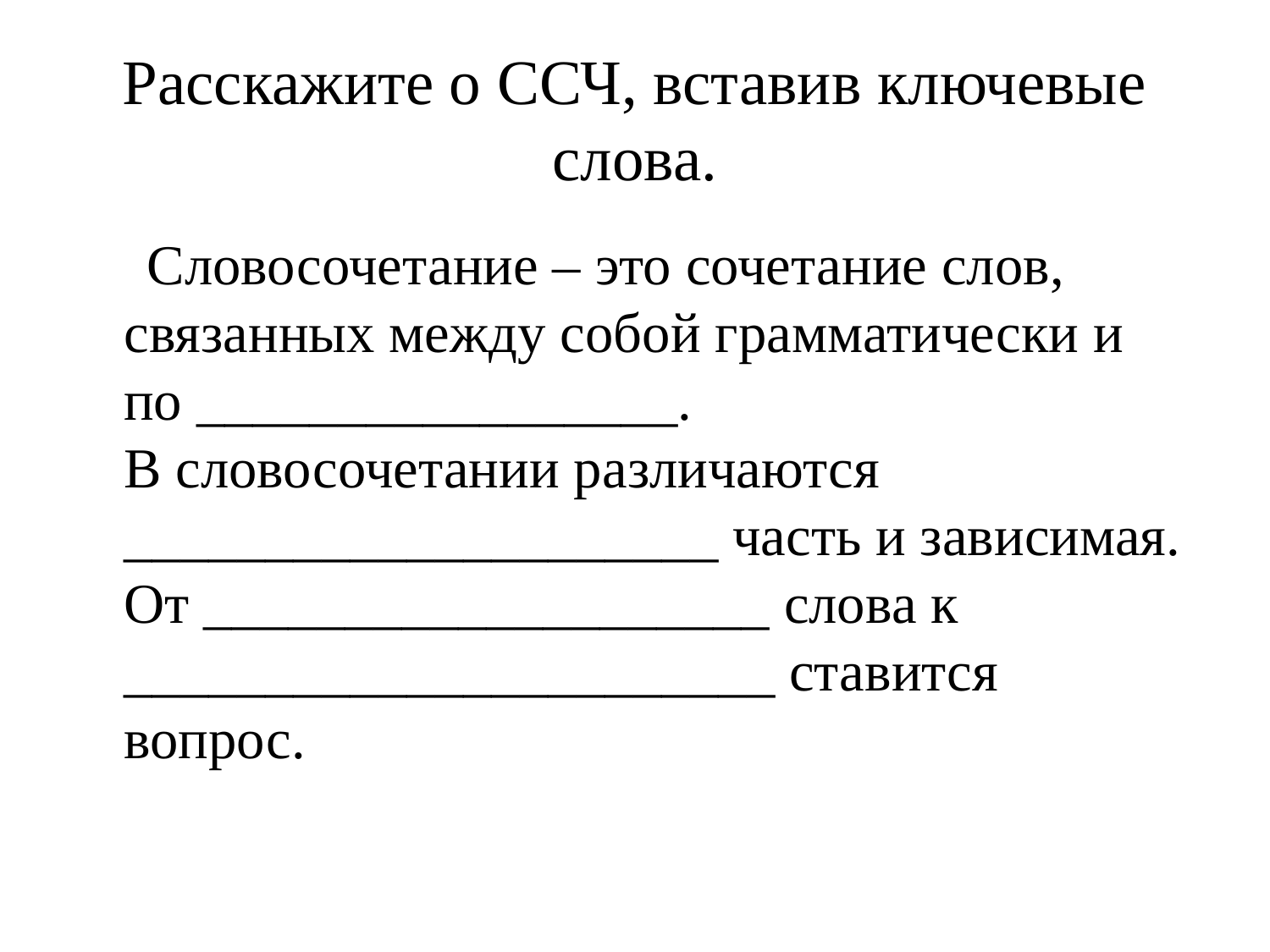

# Расскажите о ССЧ, вставив ключевые слова.
     Словосочетание – это сочетание слов, связанных между собой грамматически и по _________________.
В словосочетании различаются _____________________ часть и зависимая.
От ____________________ слова к _______________________ ставится вопрос.